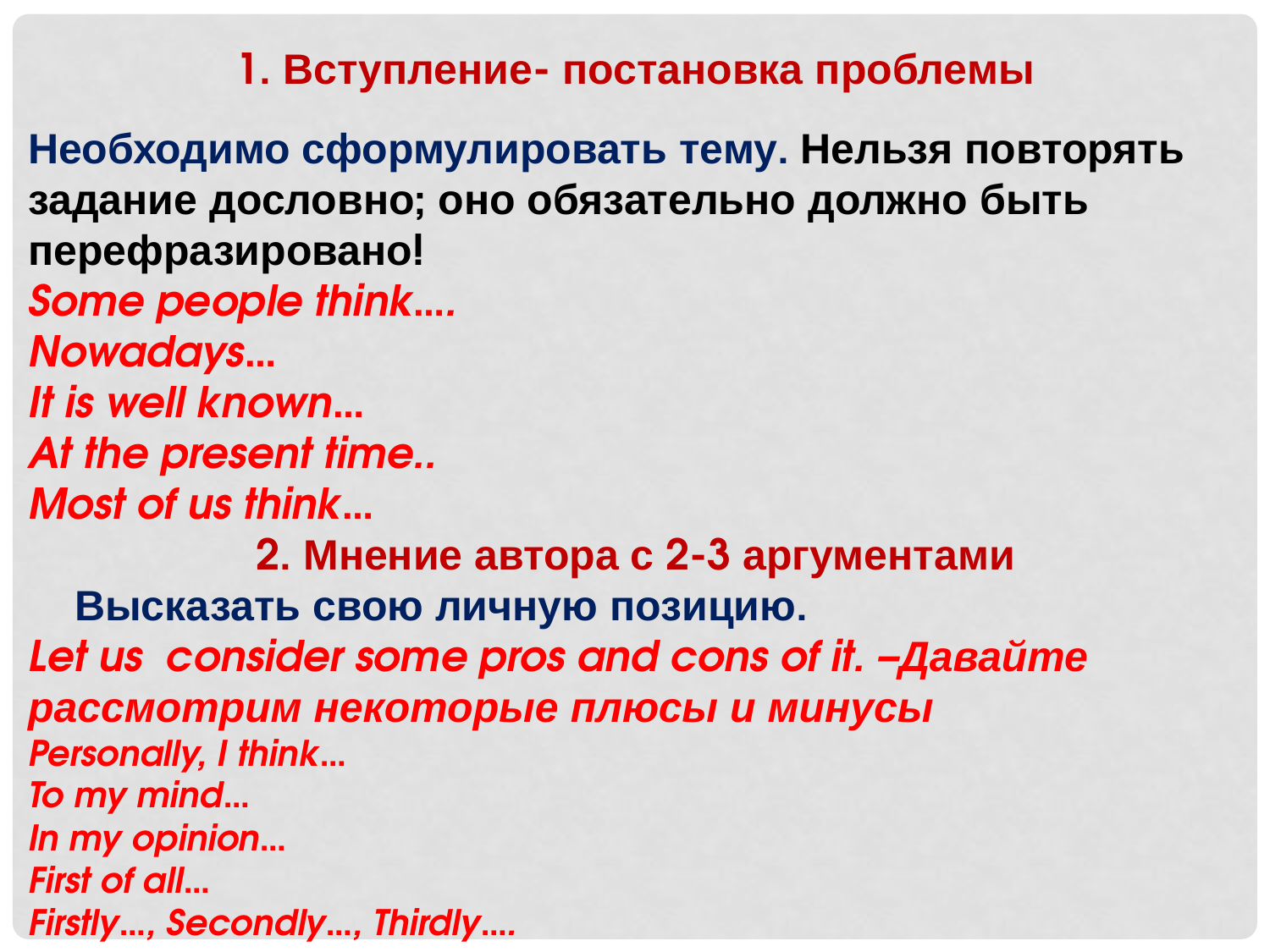

1. Вступление- постановка проблемы
Необходимо сформулировать тему. Нельзя повторять задание дословно; оно обязательно должно быть перефразировано!
Some people think….
Nowadays…
It is well known…
At the present time..
Most of us think…
2. Мнение автора с 2-3 аргументами
    Высказать свою личную позицию.
Let us  consider some pros and cons of it. –Давайте рассмотрим некоторые плюсы и минусы
Personally, I think…
To my mind…
In my opinion…
First of all…
Firstly…, Secondly…, Thirdly….